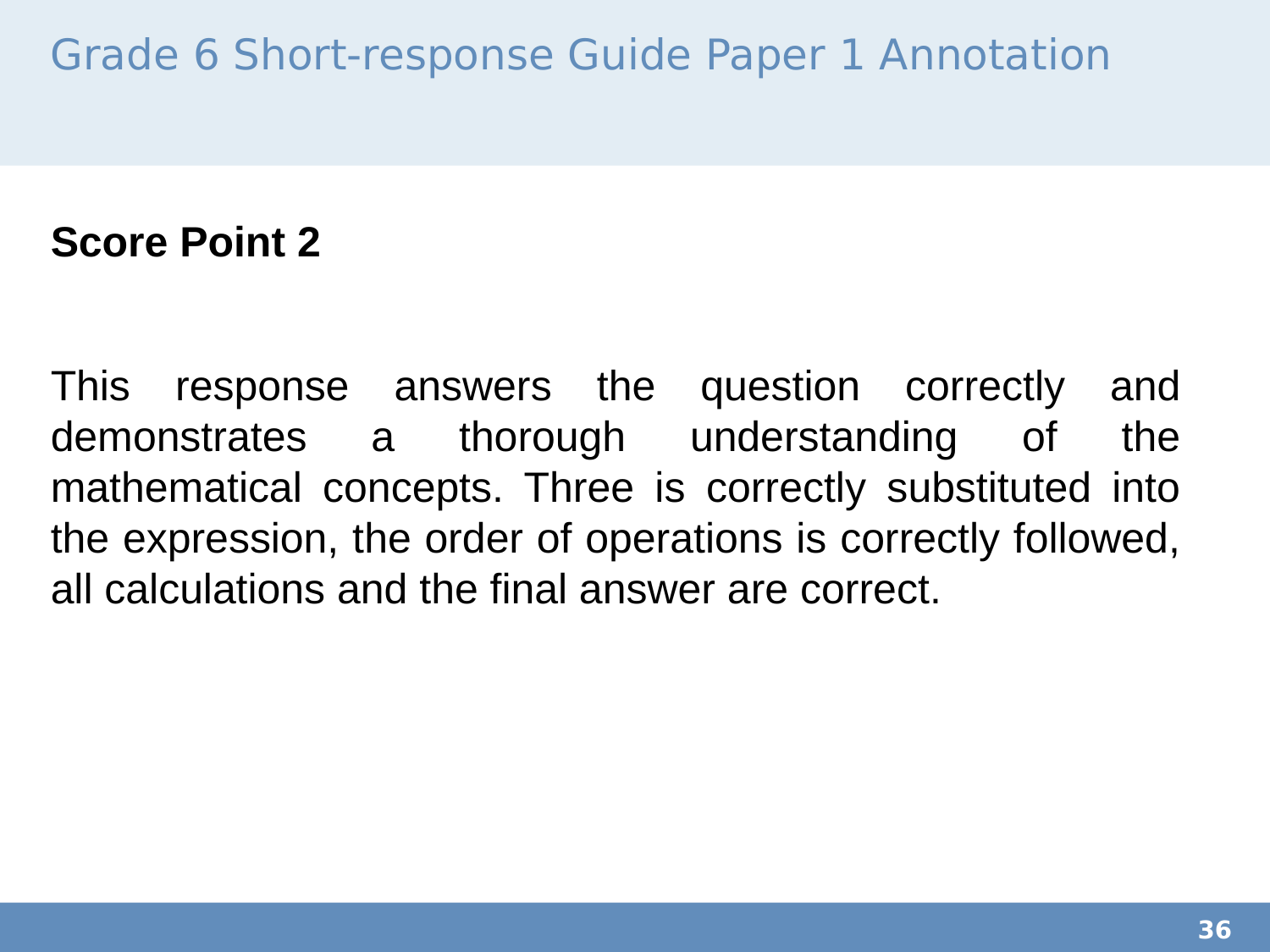

# Grade 6 Short-response Guide Paper 1 Annotation
Score Point 2

This response answers the question correctly and demonstrates a thorough understanding of the mathematical concepts. Three is correctly substituted into the expression, the order of operations is correctly followed, all calculations and the final answer are correct.
36